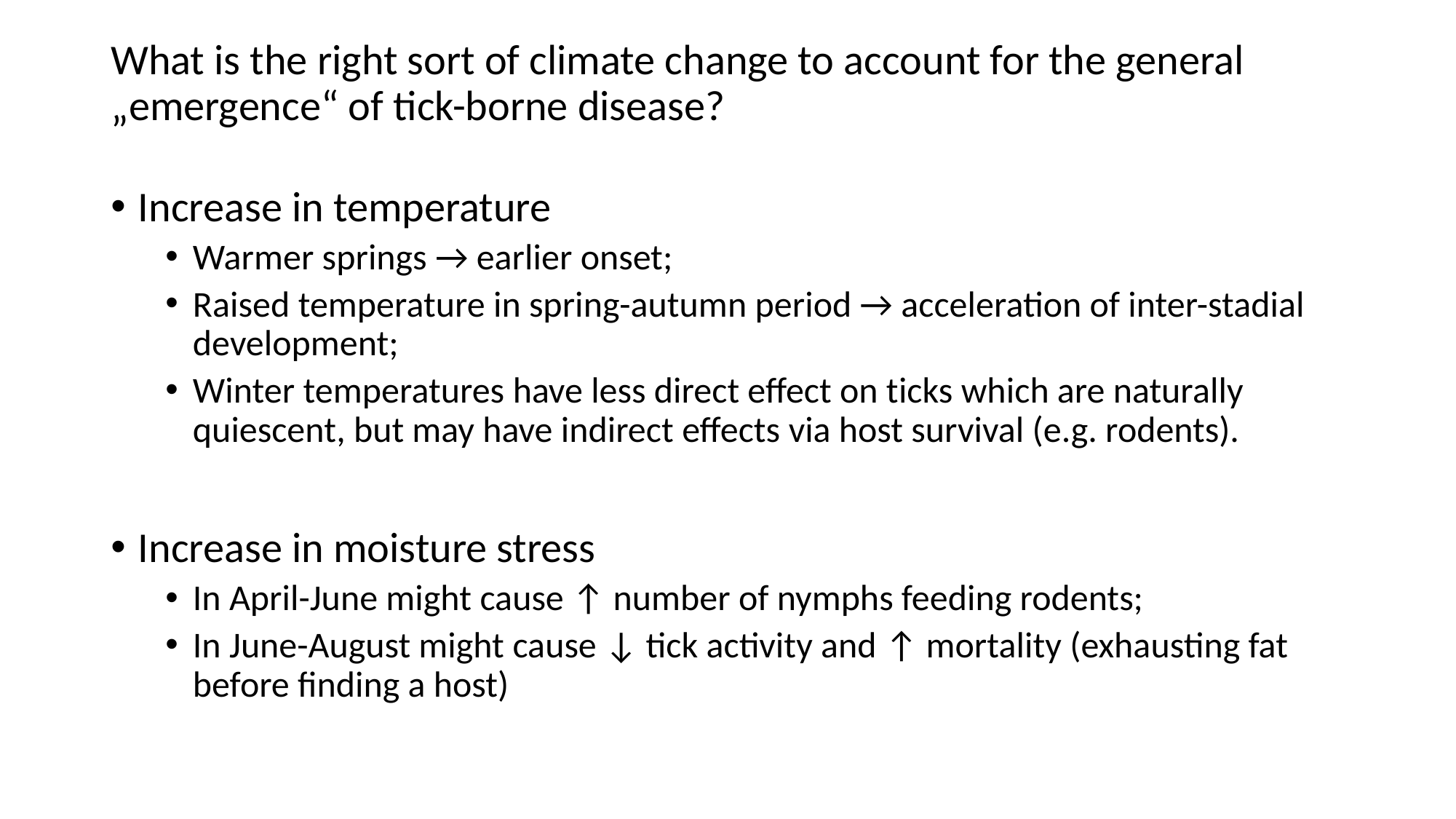

# What is the right sort of climate change to account for the general „emergence“ of tick-borne disease?
Increase in temperature
Warmer springs → earlier onset;
Raised temperature in spring-autumn period → acceleration of inter-stadial development;
Winter temperatures have less direct effect on ticks which are naturally quiescent, but may have indirect effects via host survival (e.g. rodents).

Increase in moisture stress
In April-June might cause ↑ number of nymphs feeding rodents;
In June-August might cause ↓ tick activity and ↑ mortality (exhausting fat before finding a host)